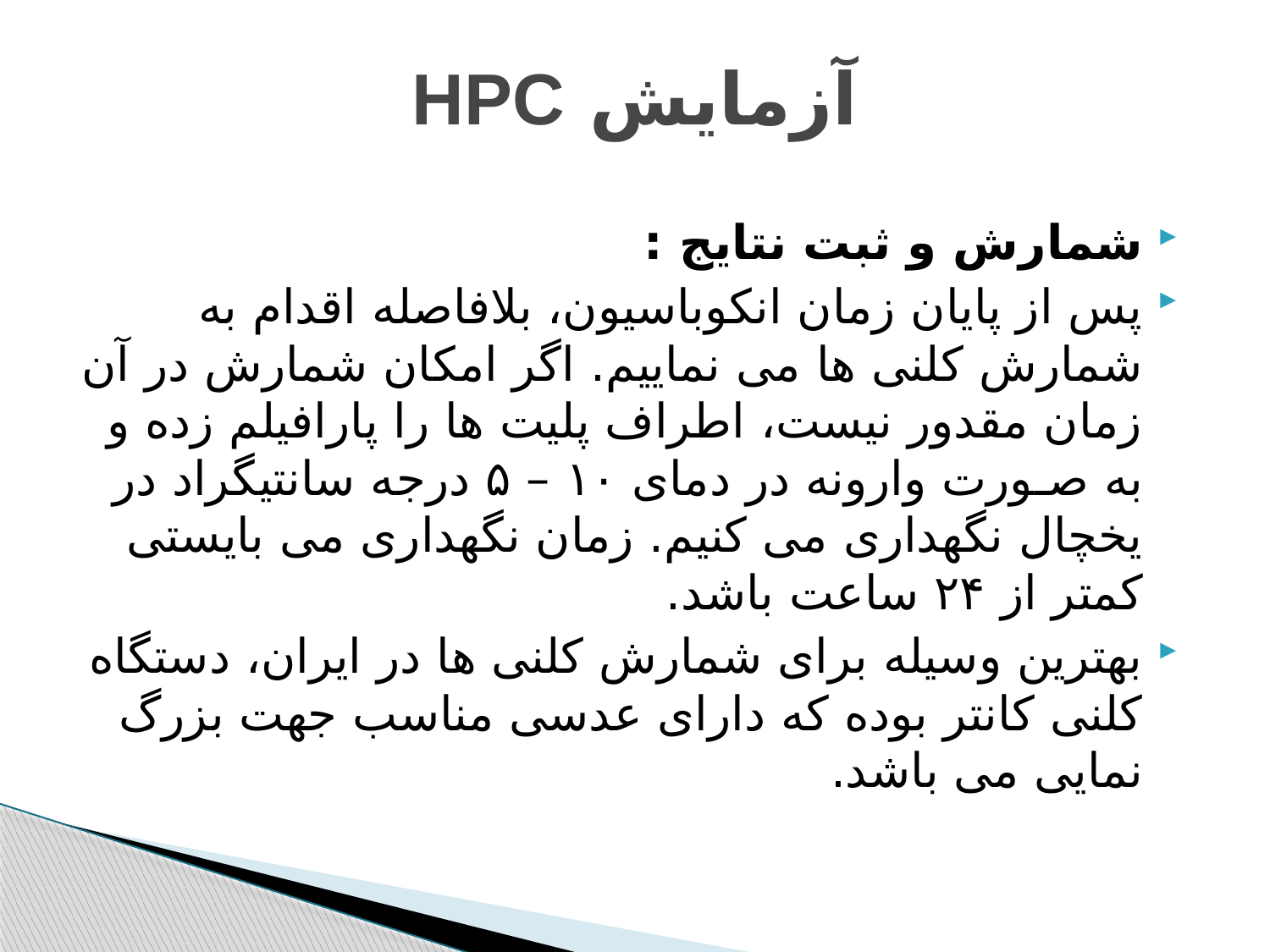

# آزمایش HPC
شمارش و ثبت نتایج :
پس از پایان زمان انکوباسیون، بلافاصله اقدام به شمارش کلنی ها می نماییم. اگر امکان شمارش در آن زمان مقدور نیست، اطراف پلیت ها را پارافیلم زده و به صـورت وارونه در دمای ۱۰ – ۵ درجه سانتیگراد در یخچال نگهداری می کنیم. زمان نگهداری می بایستی کمتر از ۲۴ ساعت باشد.
بهترین وسیله برای شمارش کلنی ها در ایران، دستگاه کلنی کانتر بوده که دارای عدسی مناسب جهت بزرگ نمایی می باشد.